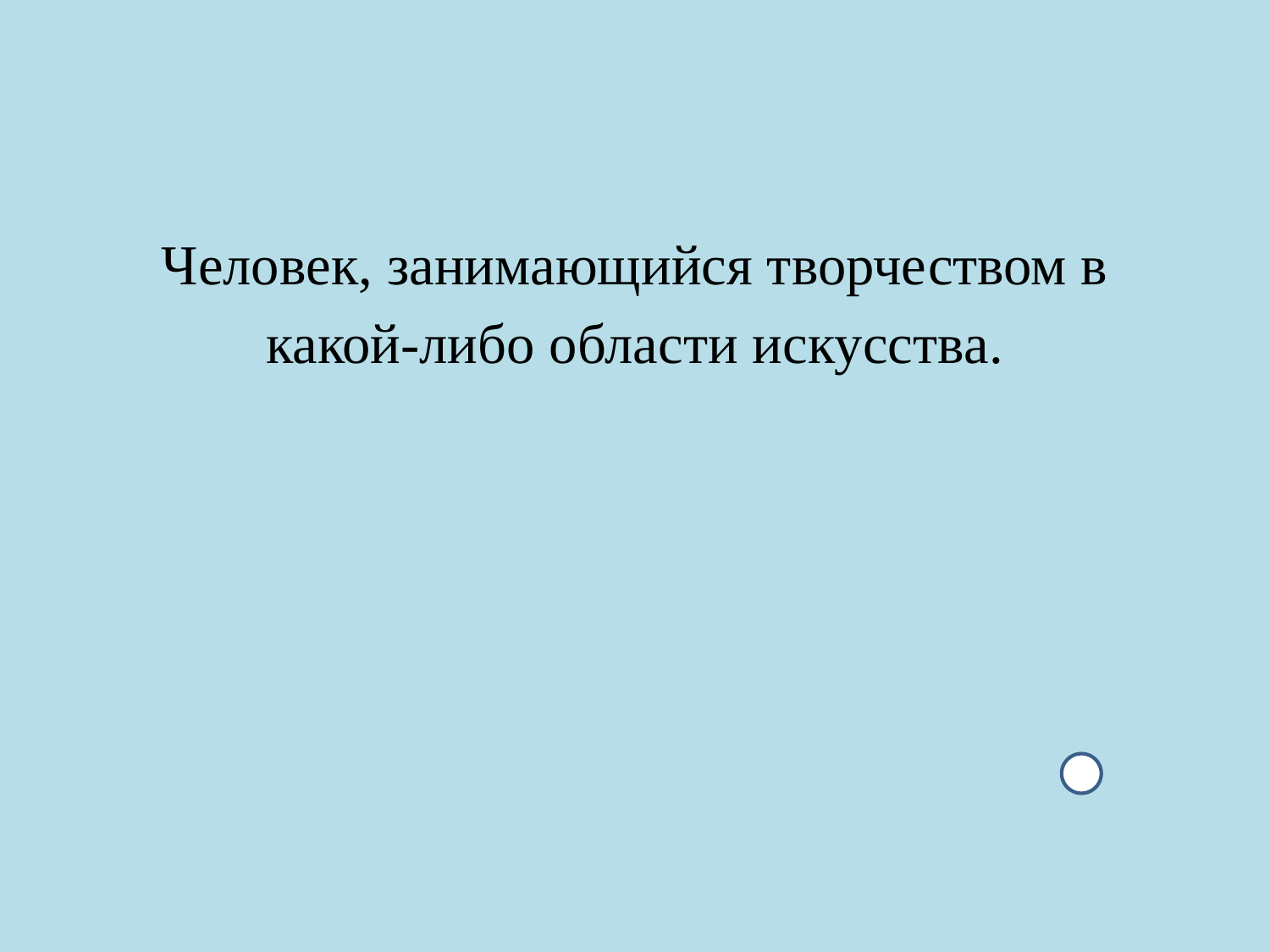

#
Человек, занимающийся творчеством в
 какой-либо области искусства.